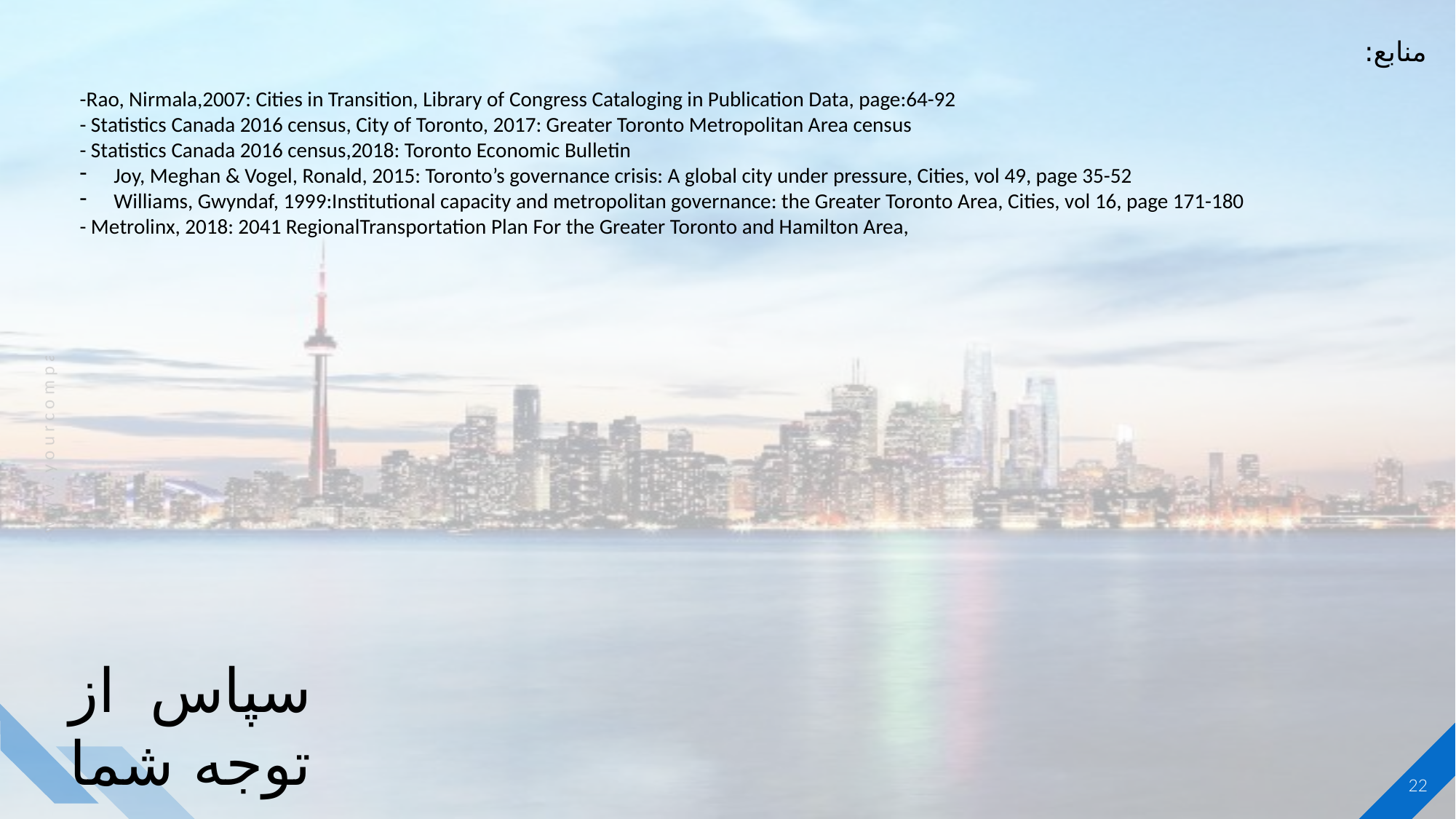

منابع:
-Rao, Nirmala,2007: Cities in Transition, Library of Congress Cataloging in Publication Data, page:64-92
- Statistics Canada 2016 census, City of Toronto, 2017: Greater Toronto Metropolitan Area census
- Statistics Canada 2016 census,2018: Toronto Economic Bulletin
Joy, Meghan & Vogel, Ronald, 2015: Toronto’s governance crisis: A global city under pressure, Cities, vol 49, page 35-52
Williams, Gwyndaf, 1999:Institutional capacity and metropolitan governance: the Greater Toronto Area, Cities, vol 16, page 171-180
- Metrolinx, 2018: 2041 RegionalTransportation Plan For the Greater Toronto and Hamilton Area,

سپاس از توجه شما